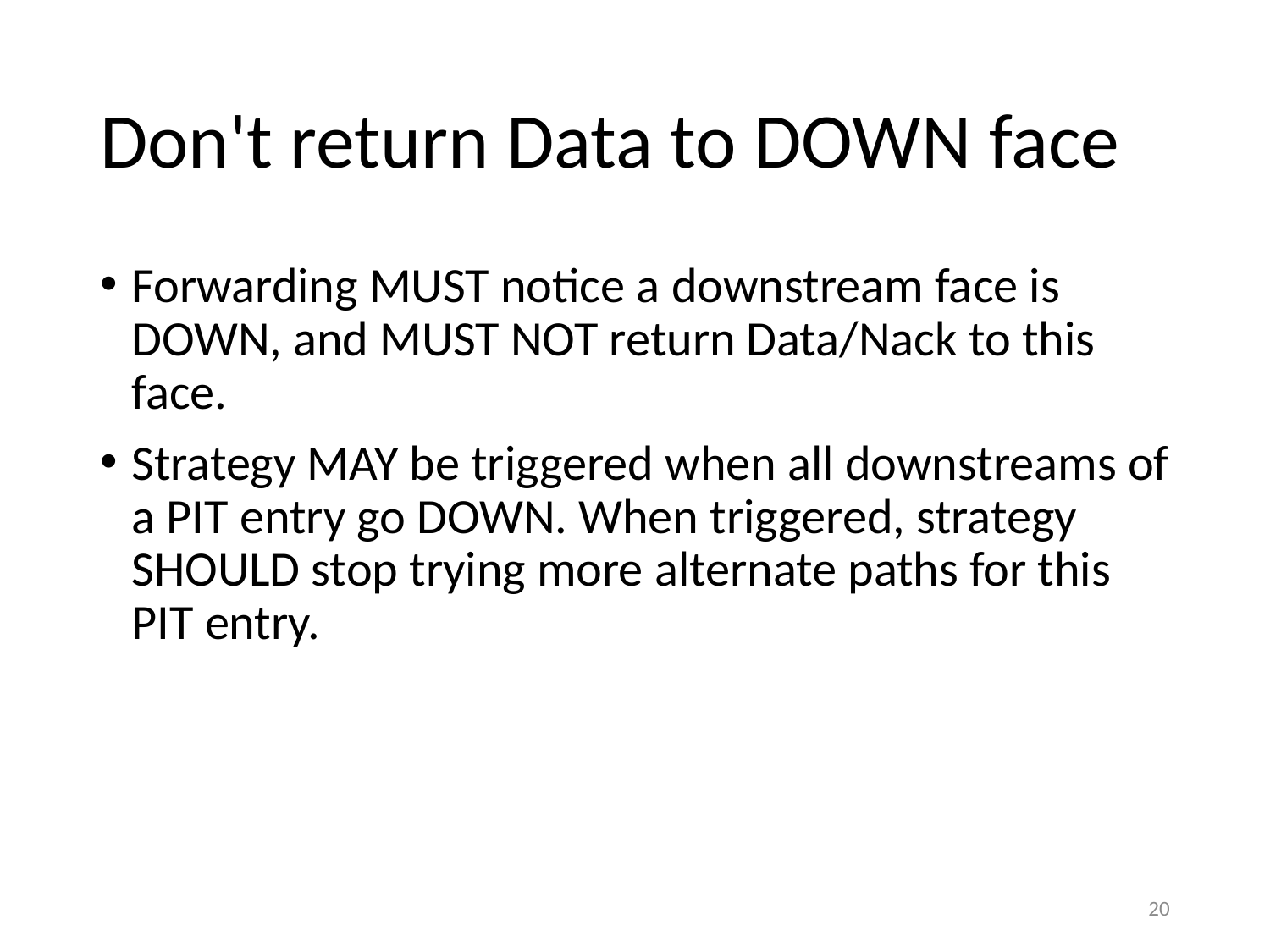

# Don't return Data to DOWN face
Forwarding MUST notice a downstream face is DOWN, and MUST NOT return Data/Nack to this face.
Strategy MAY be triggered when all downstreams of a PIT entry go DOWN. When triggered, strategy SHOULD stop trying more alternate paths for this PIT entry.
20